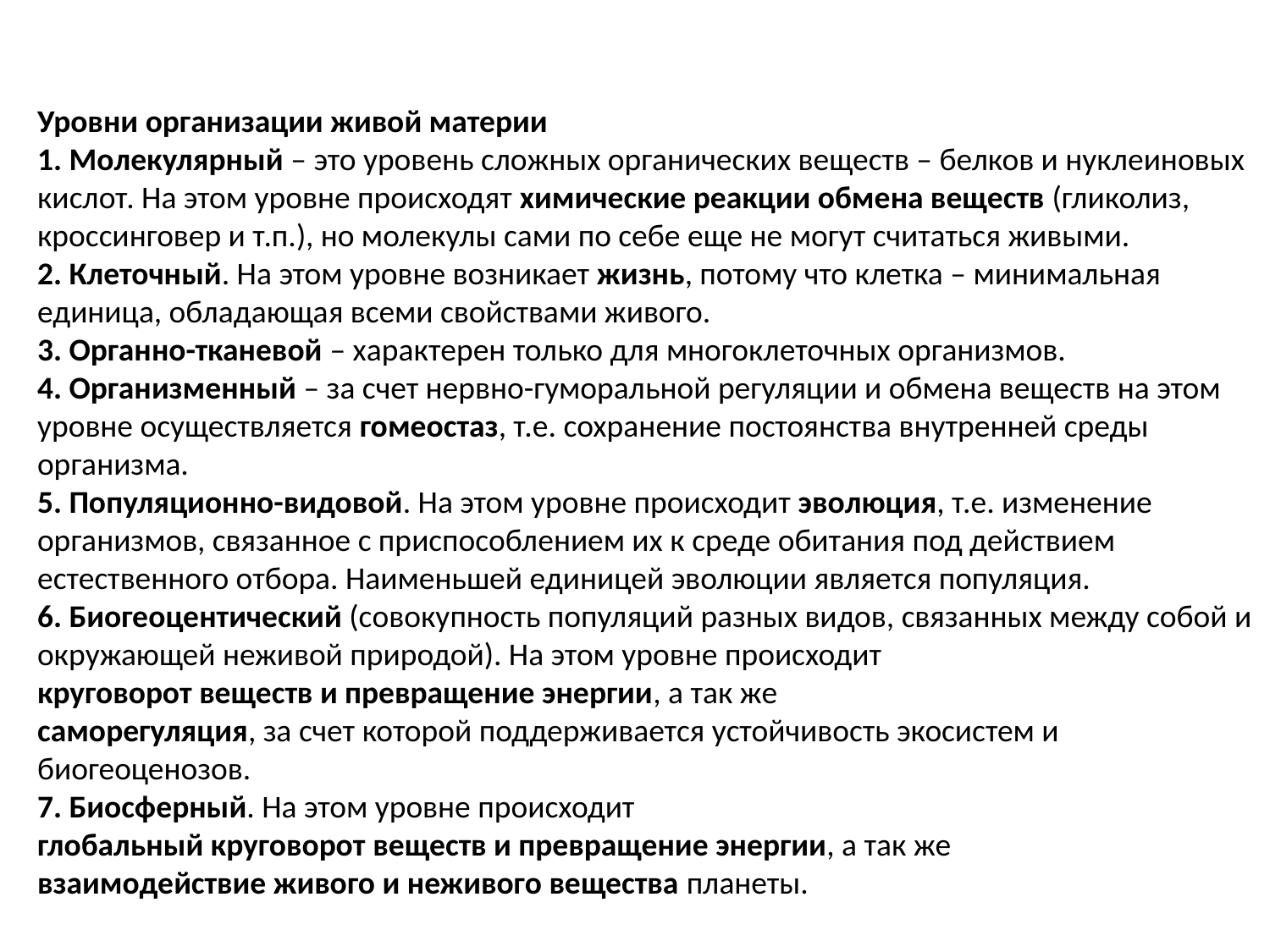

Уровни организации живой материи
1. Молекулярный – это уровень сложных органических веществ – белков и нуклеиновых кислот. На этом уровне происходят химические реакции обмена веществ (гликолиз, кроссинговер и т.п.), но молекулы сами по себе еще не могут считаться живыми.
2. Клеточный. На этом уровне возникает жизнь, потому что клетка – минимальная единица, обладающая всеми свойствами живого.
3. Органно-тканевой – характерен только для многоклеточных организмов.
4. Организменный – за счет нервно-гуморальной регуляции и обмена веществ на этом уровне осуществляется гомеостаз, т.е. сохранение постоянства внутренней среды организма.
5. Популяционно-видовой. На этом уровне происходит эволюция, т.е. изменение организмов, связанное с приспособлением их к среде обитания под действием естественного отбора. Наименьшей единицей эволюции является популяция.
6. Биогеоцентический (совокупность популяций разных видов, связанных между собой и окружающей неживой природой). На этом уровне происходит
круговорот веществ и превращение энергии, а так же
саморегуляция, за счет которой поддерживается устойчивость экосистем и биогеоценозов.
7. Биосферный. На этом уровне происходит
глобальный круговорот веществ и превращение энергии, а так же
взаимодействие живого и неживого вещества планеты.